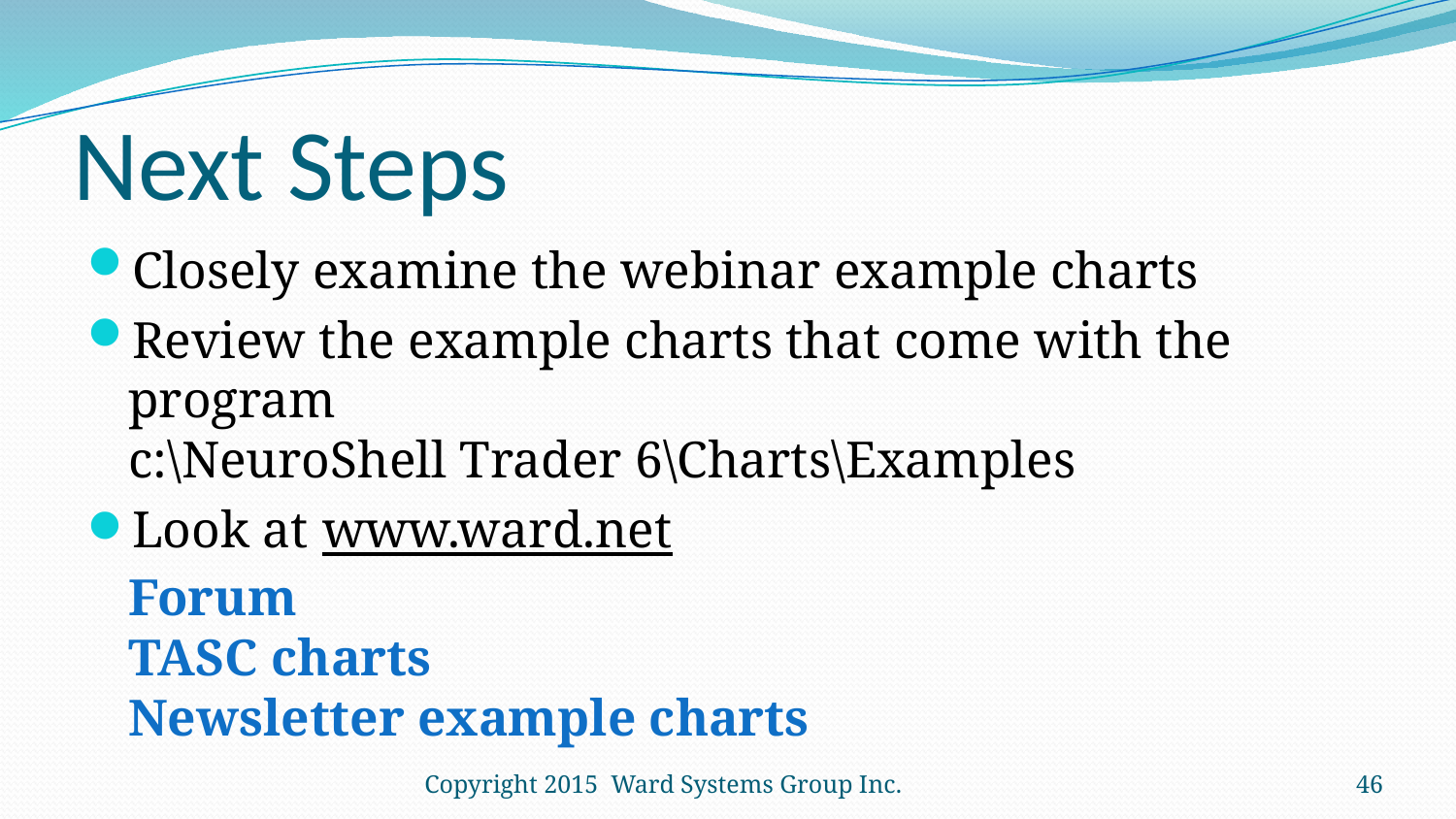

# Next Steps
Closely examine the webinar example charts
Review the example charts that come with the program
c:\NeuroShell Trader 6\Charts\Examples
Look at www.ward.net
Forum
TASC charts
Newsletter example charts
Copyright 2015  Ward Systems Group Inc.
46